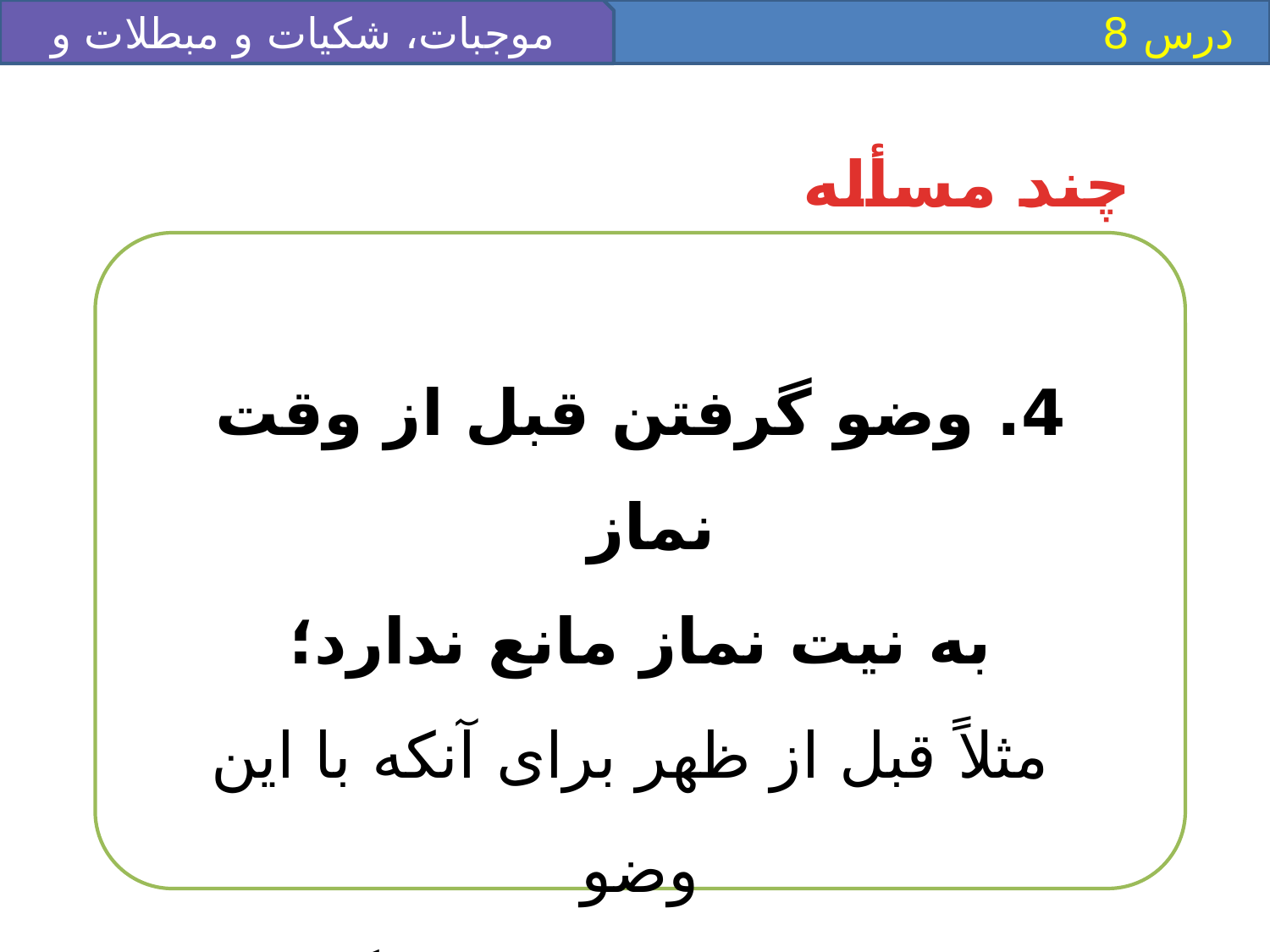

موجبات، شکيات و مبطلات و ضو
 درس 8
چند مسأله

4. وضو گرفتن قبل از وقت نماز
به نيت نماز مانع ندارد؛
 مثلاً قبل از ظهر براى آنكه با اين وضو
 نماز ظهر بخواند وضو مى‏گيرد.